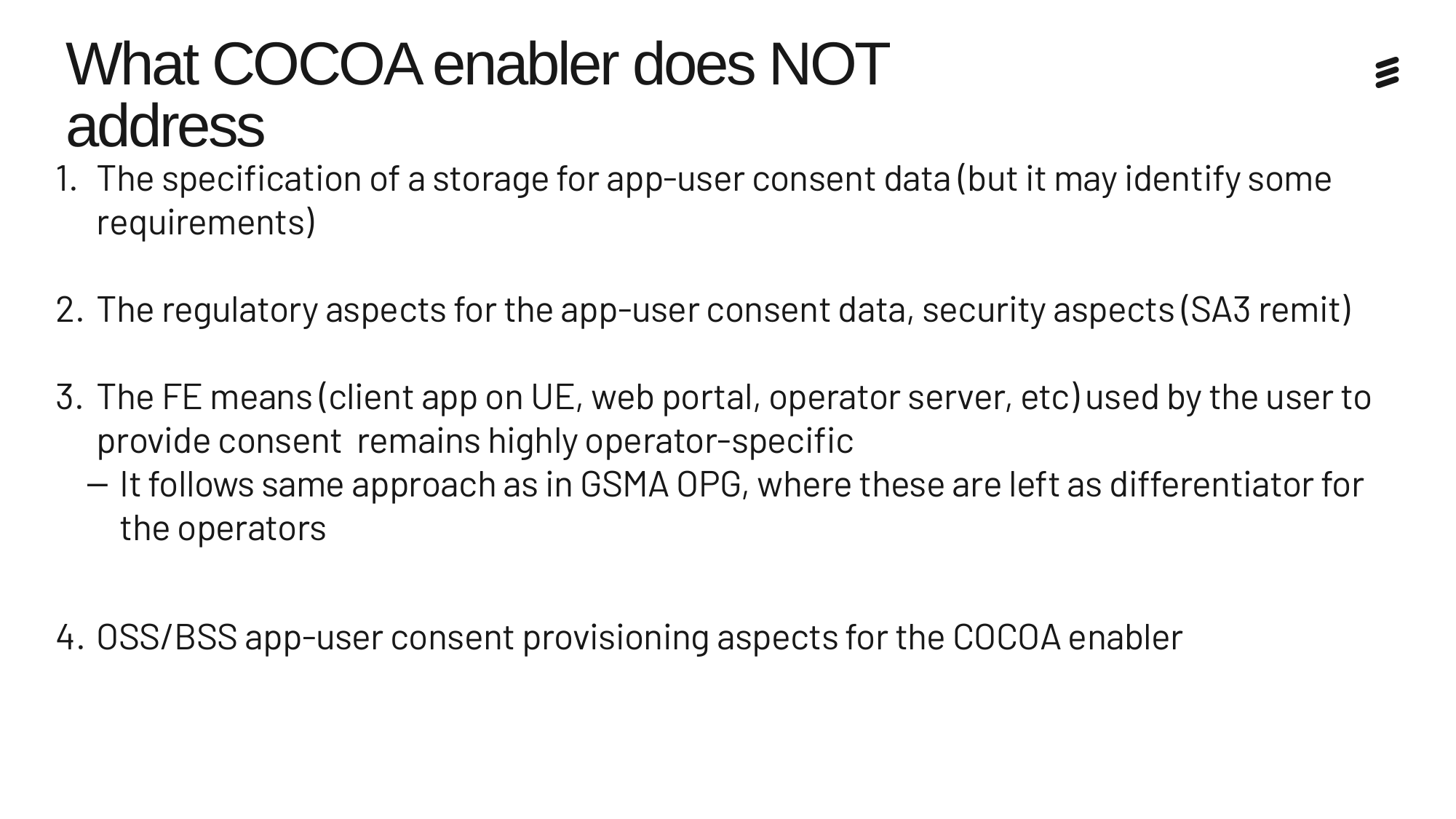

# What COCOA enabler does NOT address

The specification of a storage for app-user consent data (but it may identify some requirements)

The regulatory aspects for the app-user consent data, security aspects (SA3 remit)

The FE means (client app on UE, web portal, operator server, etc) used by the user to provide consent  remains highly operator-specific
It follows same approach as in GSMA OPG, where these are left as differentiator for the operators

OSS/BSS app-user consent provisioning aspects for the COCOA enabler